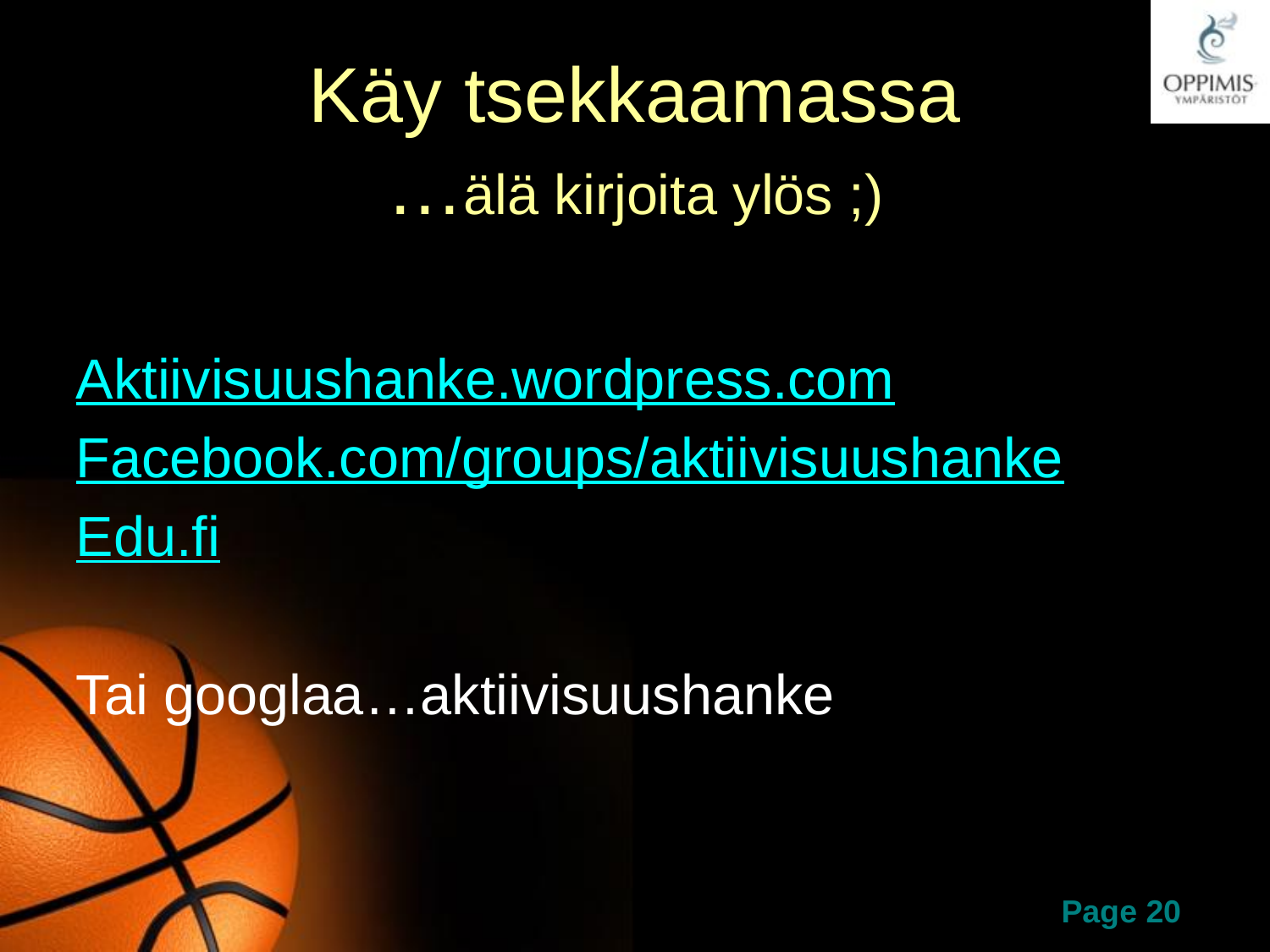

# Käy tsekkaamassa …älä kirjoita ylös ;)
Aktiivisuushanke.wordpress.com
Facebook.com/groups/aktiivisuushanke
Edu.fi

Tai googlaa…aktiivisuushanke